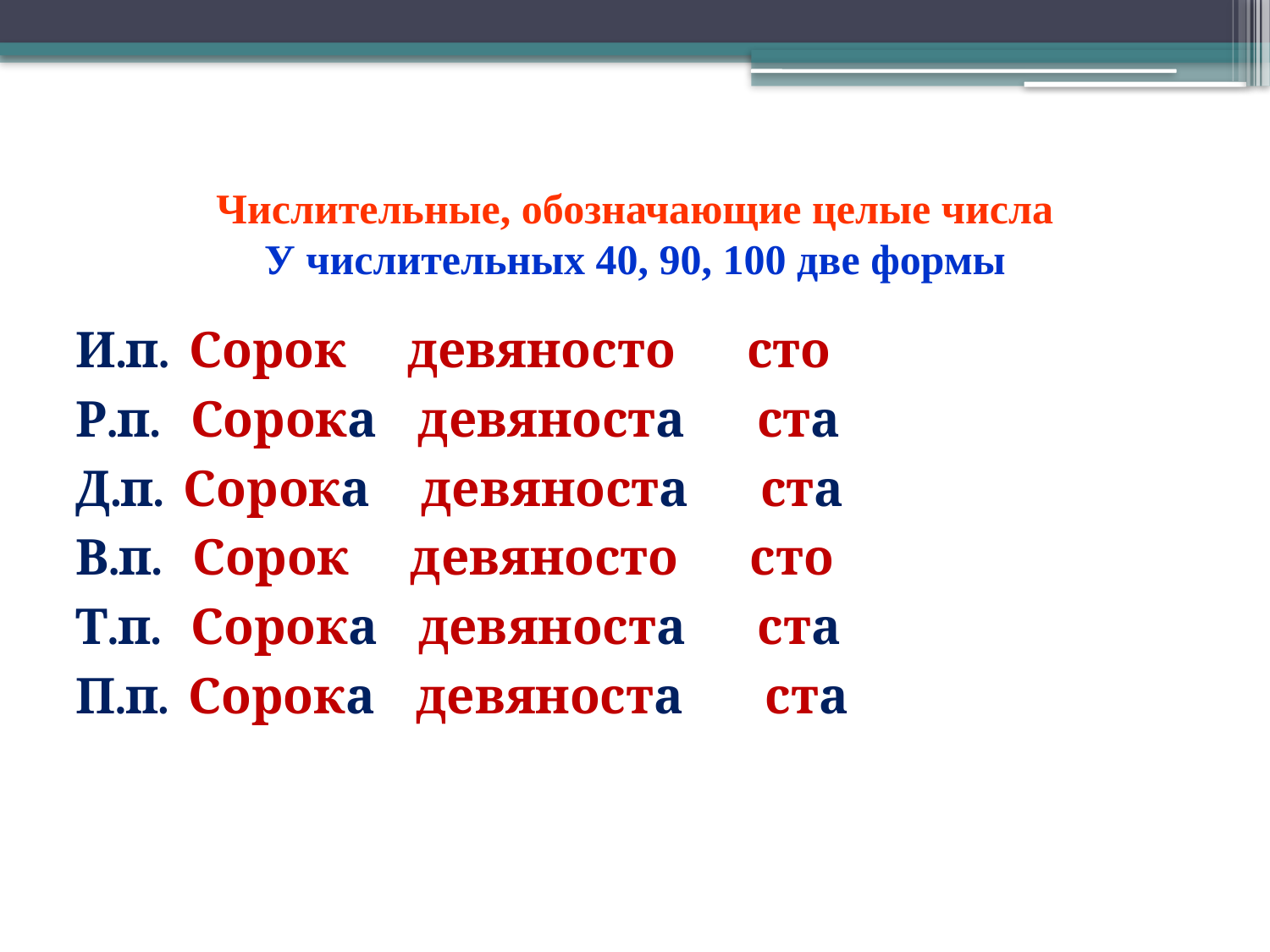

# Числительные, обозначающие целые числа У числительных 40, 90, 100 две формы
И.п.  Сорок      девяносто       сто
Р.п.   Сорока    девяноста       ста
Д.п.  Сорока     девяноста       ста
В.п.   Сорок      девяносто       сто
Т.п.   Сорока    девяноста       ста
П.п.  Сорока    девяноста        ста